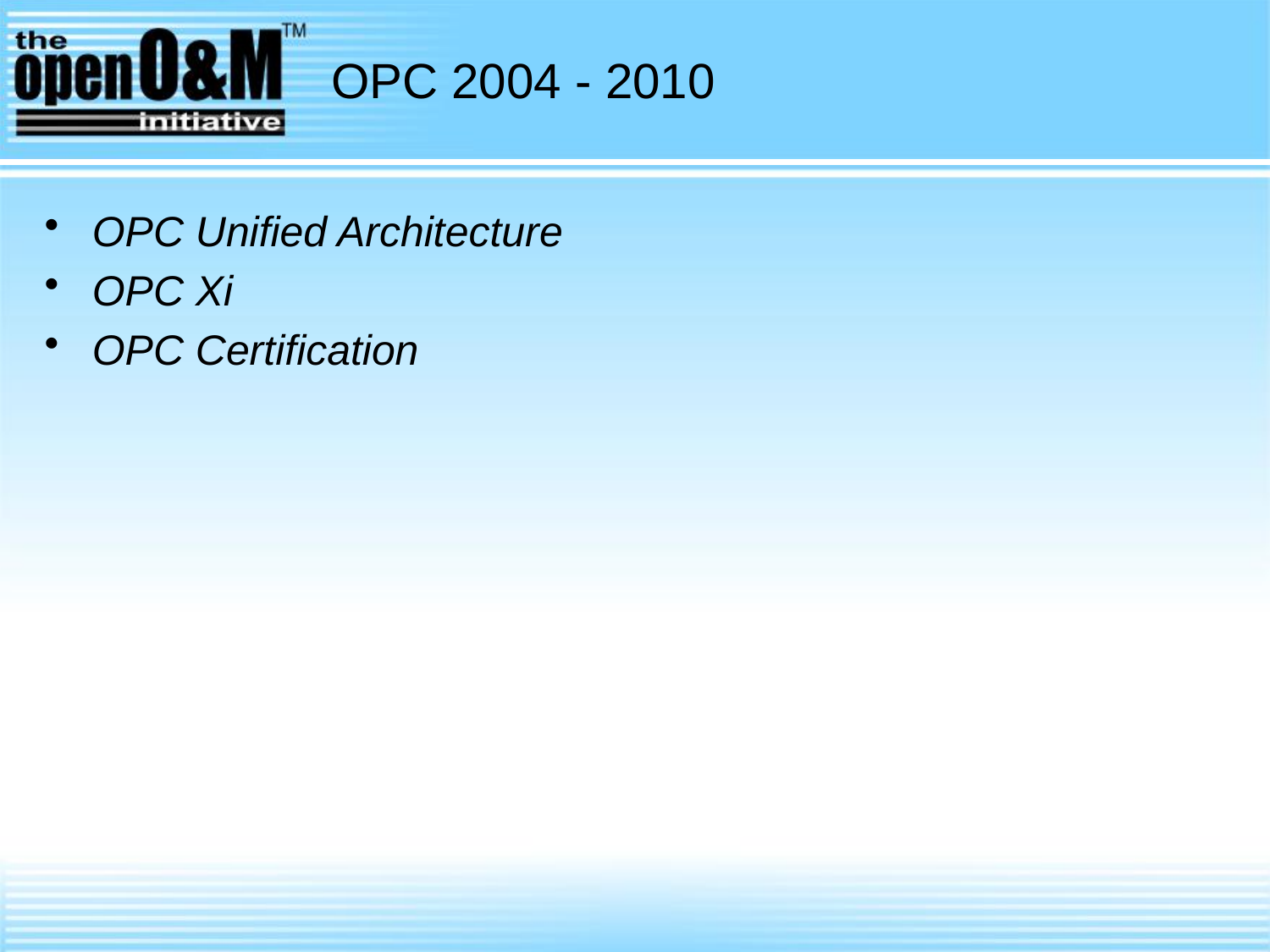

# OPC 2004 - 2010
OPC Unified Architecture
OPC Xi
OPC Certification